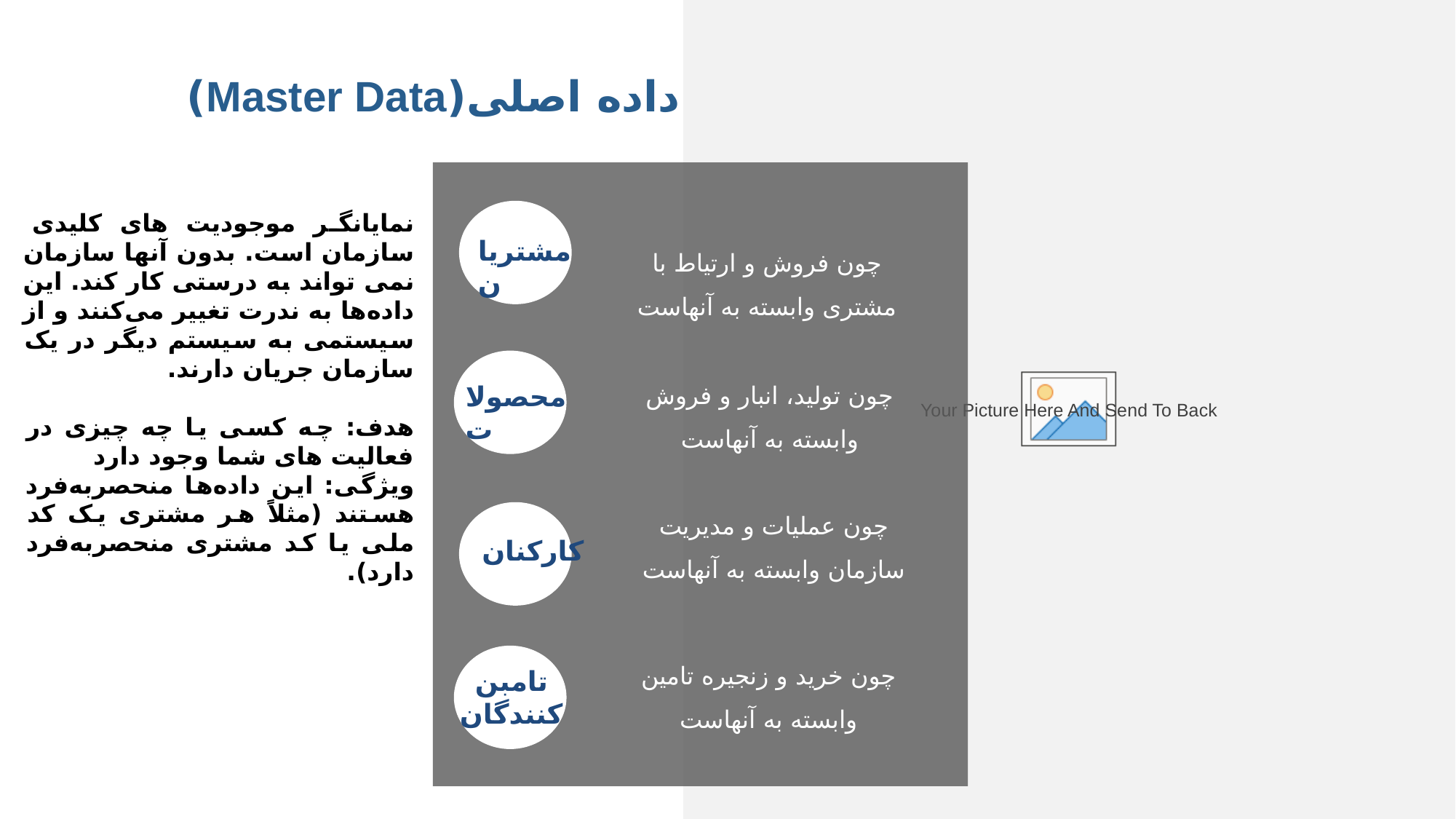

داده اصلی(Master Data)

چون فروش و ارتیاط با مشتری وابسته به آنهاست

نمایانگر موجودیت های کلیدی سازمان است. بدون آنها سازمان نمی تواند به درستی کار کند. این داده‌ها به ندرت تغییر می‌کنند و از سیستمی به سیستم دیگر در یک سازمان جریان دارند.

هدف: چه کسی یا چه چیزی در فعالیت های شما وجود دارد
ویژگی: این داده‌ها منحصر‌به‌فرد هستند (مثلاً هر مشتری یک کد ملی یا کد مشتری منحصر‌به‌فرد دارد).
مشتریان

چون تولید، انبار و فروش وابسته به آنهاست

محصولات
چون عملیات و مدیریت سازمان وابسته به آنهاست

کارکنان
چون خرید و زنجیره تامین وابسته به آنهاست

تامبن کنندگان